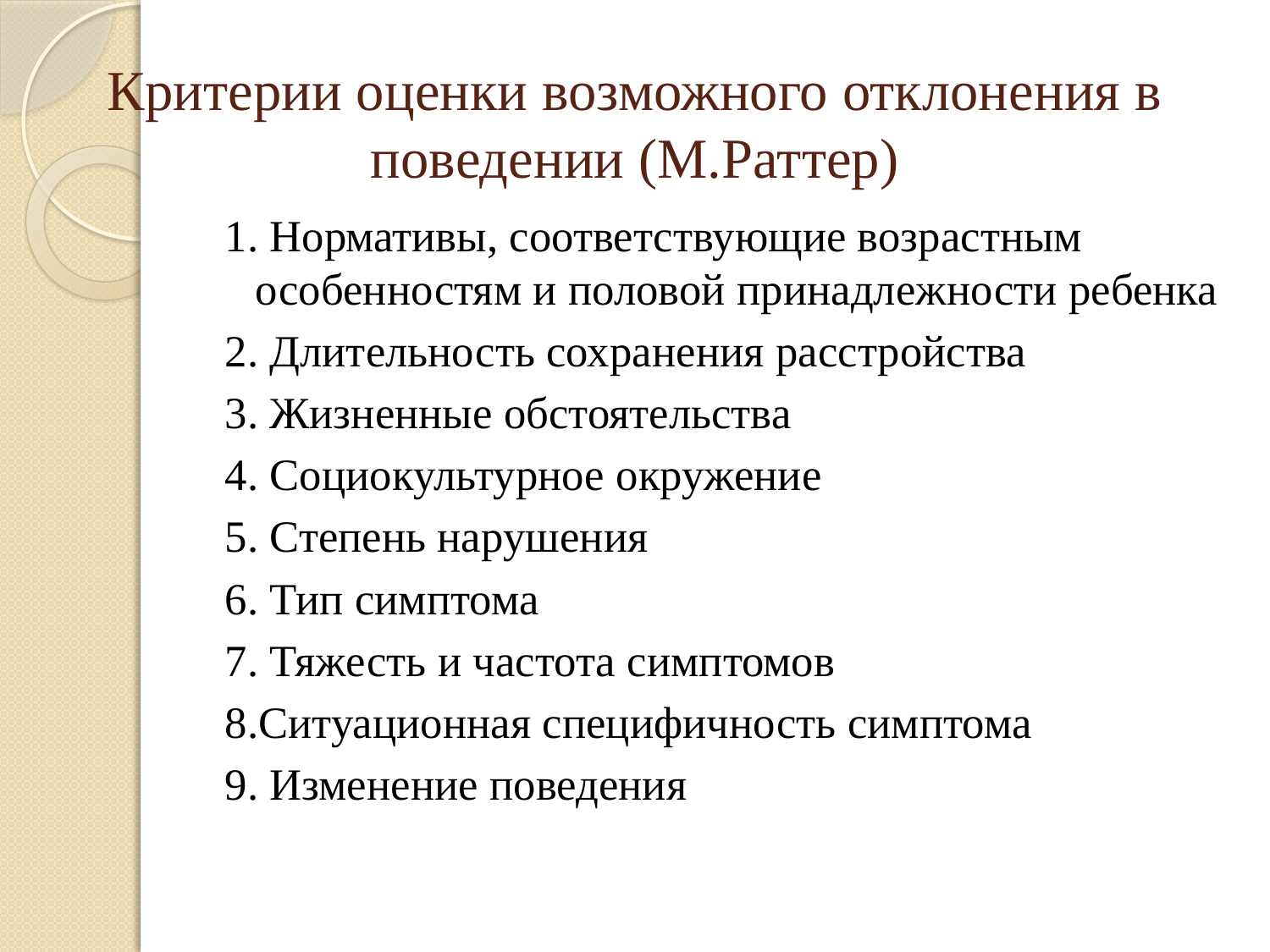

# Критерии оценки возможного отклонения в поведении (М.Раттер)
1. Нормативы, соответствующие возрастным особенностям и половой принадлежности ребенка
2. Длительность сохранения расстройства
3. Жизненные обстоятельства
4. Социокультурное окружение
5. Степень нарушения
6. Тип симптома
7. Тяжесть и частота симптомов
8.Ситуационная специфичность симптома
9. Изменение поведения